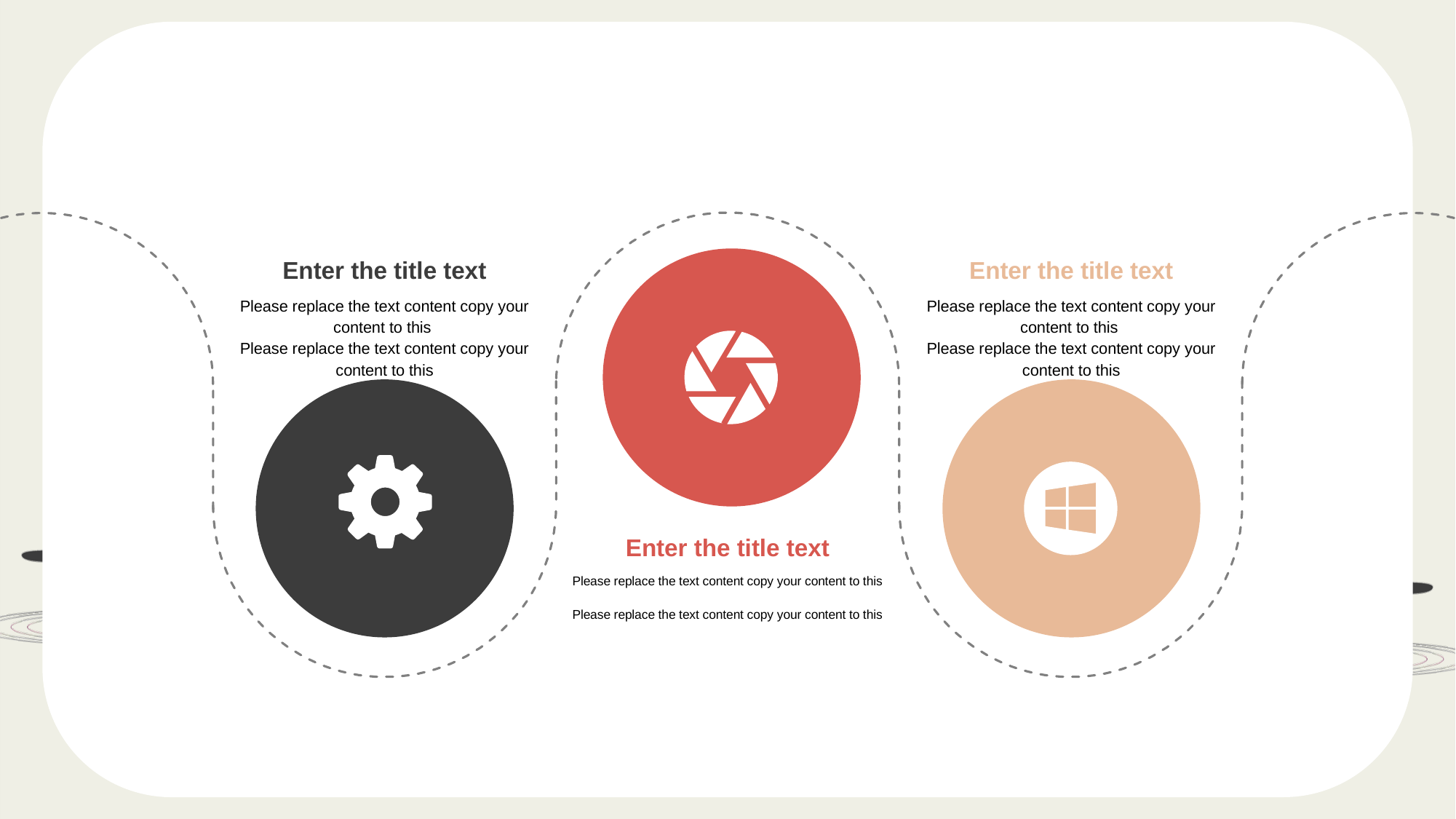

Enter the title text
Please replace the text content copy your content to this
Please replace the text content copy your content to this

Enter the title text
Please replace the text content copy your content to this
Please replace the text content copy your content to this

Enter the title text
Please replace the text content copy your content to this
Please replace the text content copy your content to this